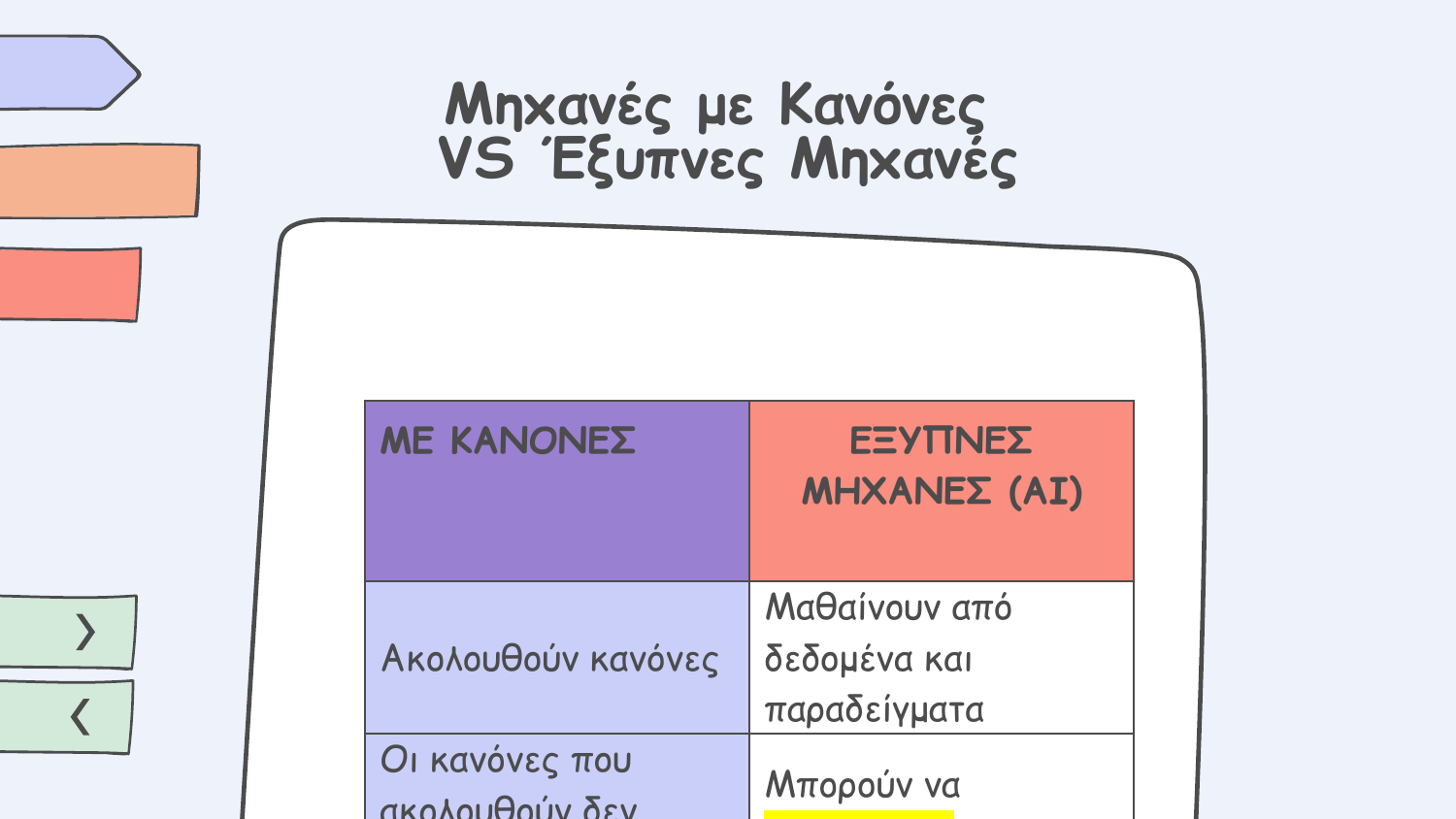

# Μηχανές με Κανόνες VS Έξυπνες Μηχανές
| ΜΕ ΚΑΝΟΝΕΣ | ΕΞΥΠΝΕΣ ΜΗΧΑΝΕΣ (ΑΙ) |
| --- | --- |
| Ακολουθούν κανόνες | Μαθαίνουν από δεδομένα και παραδείγματα |
| Οι κανόνες που ακολουθούν δεν αλλάζουν | Μπορούν να βελτιωθούν |